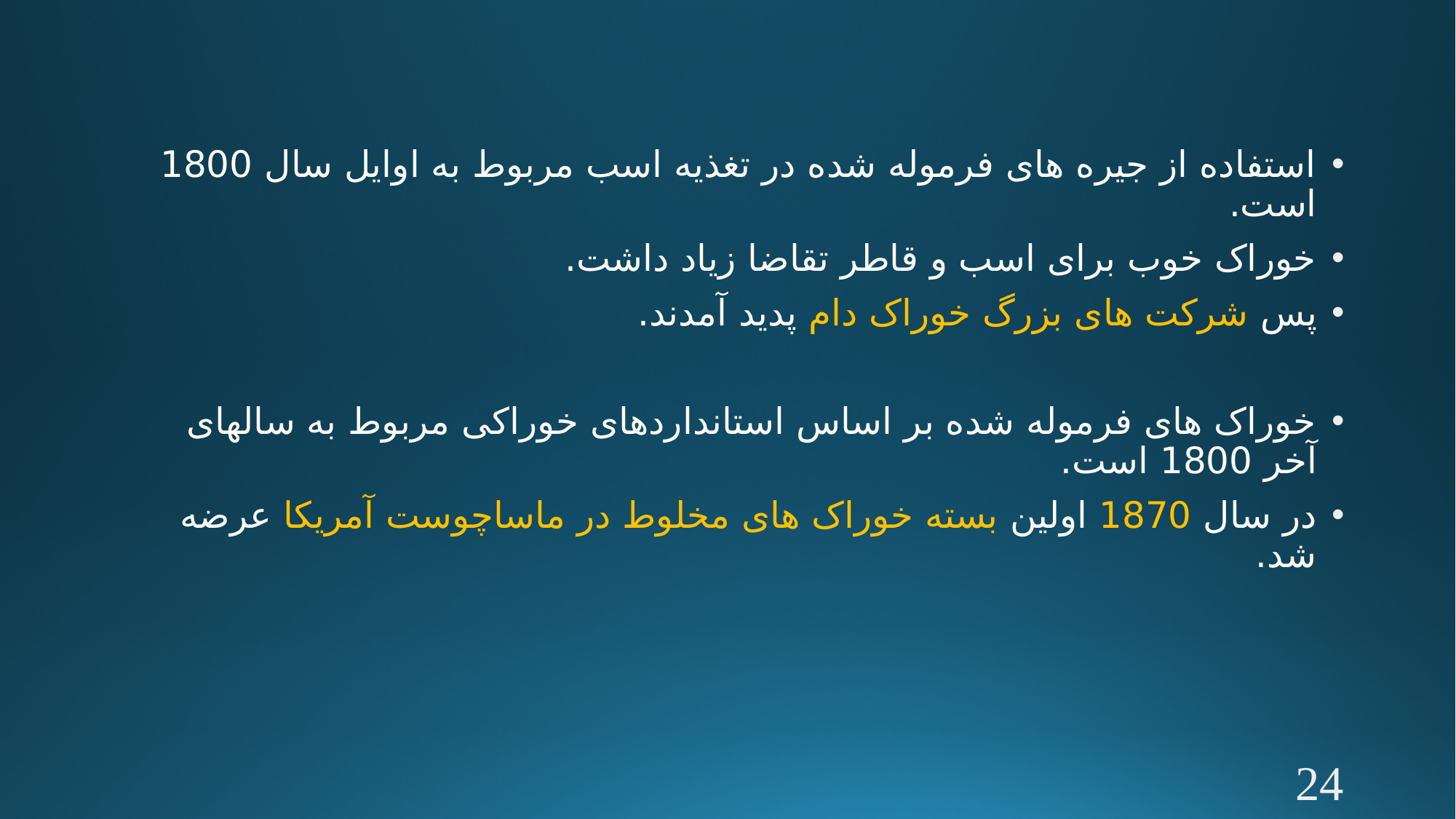

#
استفاده از جیره های فرموله شده در تغذیه اسب مربوط به اوایل سال 1800 است.
خوراک خوب برای اسب و قاطر تقاضا زیاد داشت.
پس شرکت های بزرگ خوراک دام پدید آمدند.

خوراک های فرموله شده بر اساس استانداردهای خوراکی مربوط به سالهای آخر 1800 است.
در سال 1870 اولین بسته خوراک های مخلوط در ماساچوست آمریکا عرضه شد.
24